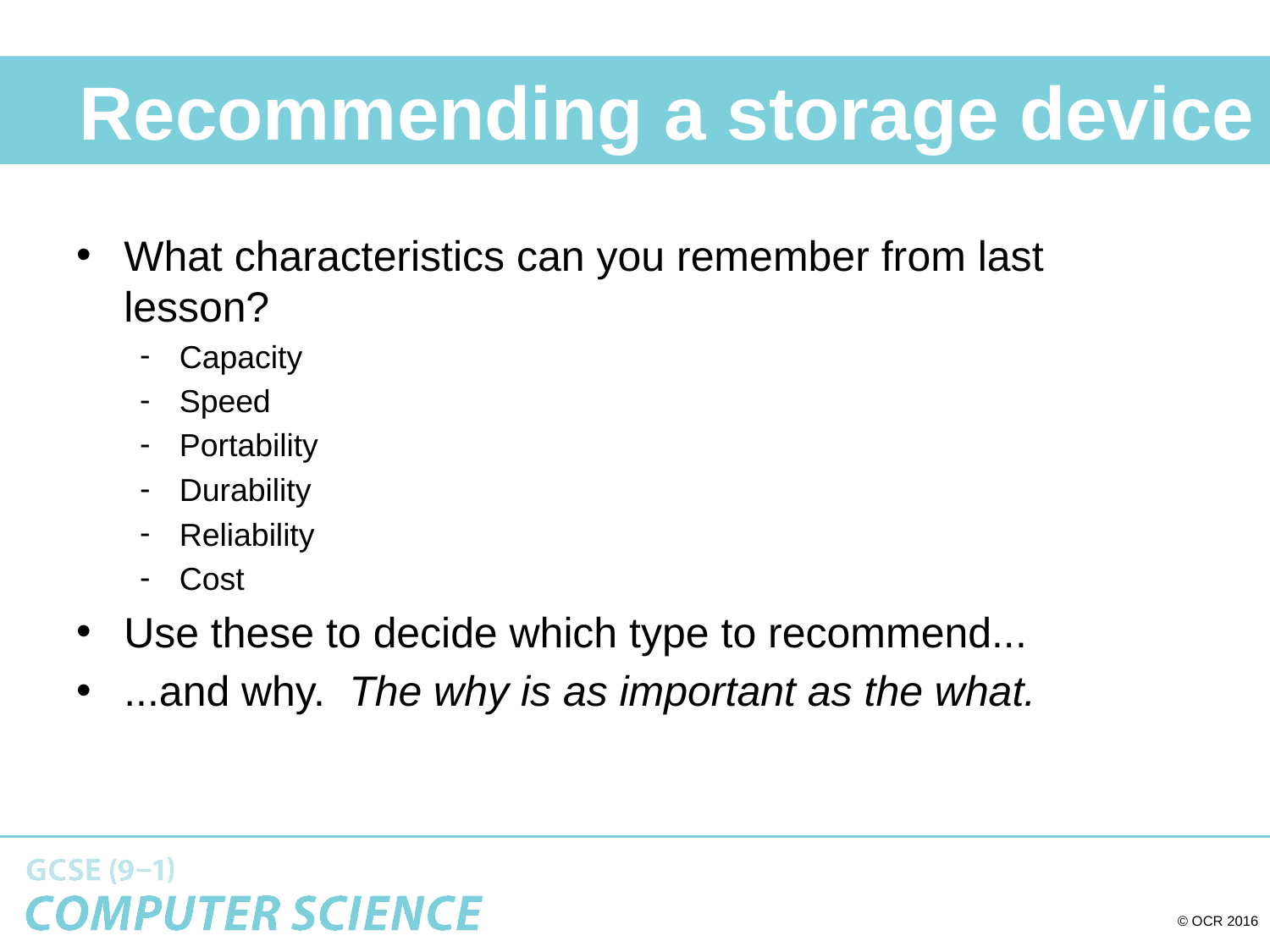

# Recommending a storage device
What characteristics can you remember from last lesson?
Capacity
Speed
Portability
Durability
Reliability
Cost
Use these to decide which type to recommend...
...and why.  The why is as important as the what.